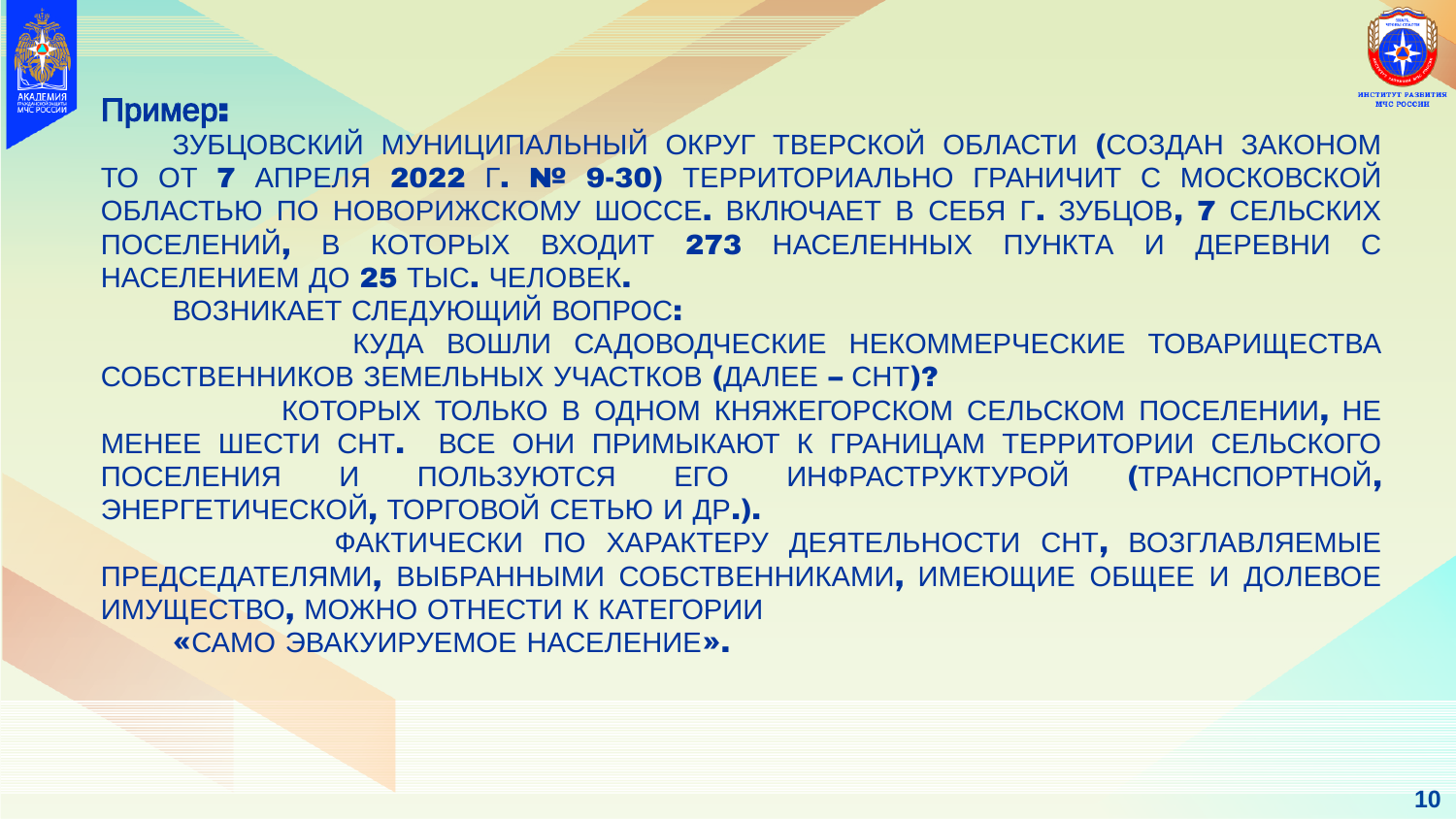

| Пример: Зубцовский муниципальный округ Тверской области (создан Законом ТО от 7 апреля 2022 г. № 9-30) территориально граничит с Московской областью по Новорижскому шоссе. Включает в себя г. Зубцов, 7 сельских поселений, в которых входит 273 населенных пункта и деревни с населением до 25 тыс. человек. Возникает следующий вопрос: Куда вошли садоводческие некоммерческие товарищества собственников земельных участков (далее – СНТ)? Которых только в одном Княжегорском сельском поселении, не менее шести СНТ. Все они примыкают к границам территории сельского поселения и пользуются его инфраструктурой (транспортной, энергетической, торговой сетью и др.). Фактически по характеру деятельности СНТ, возглавляемые Председателями, выбранными собственниками, имеющие общее и долевое имущество, можно отнести к категории «само эвакуируемое население». |
| --- |
10